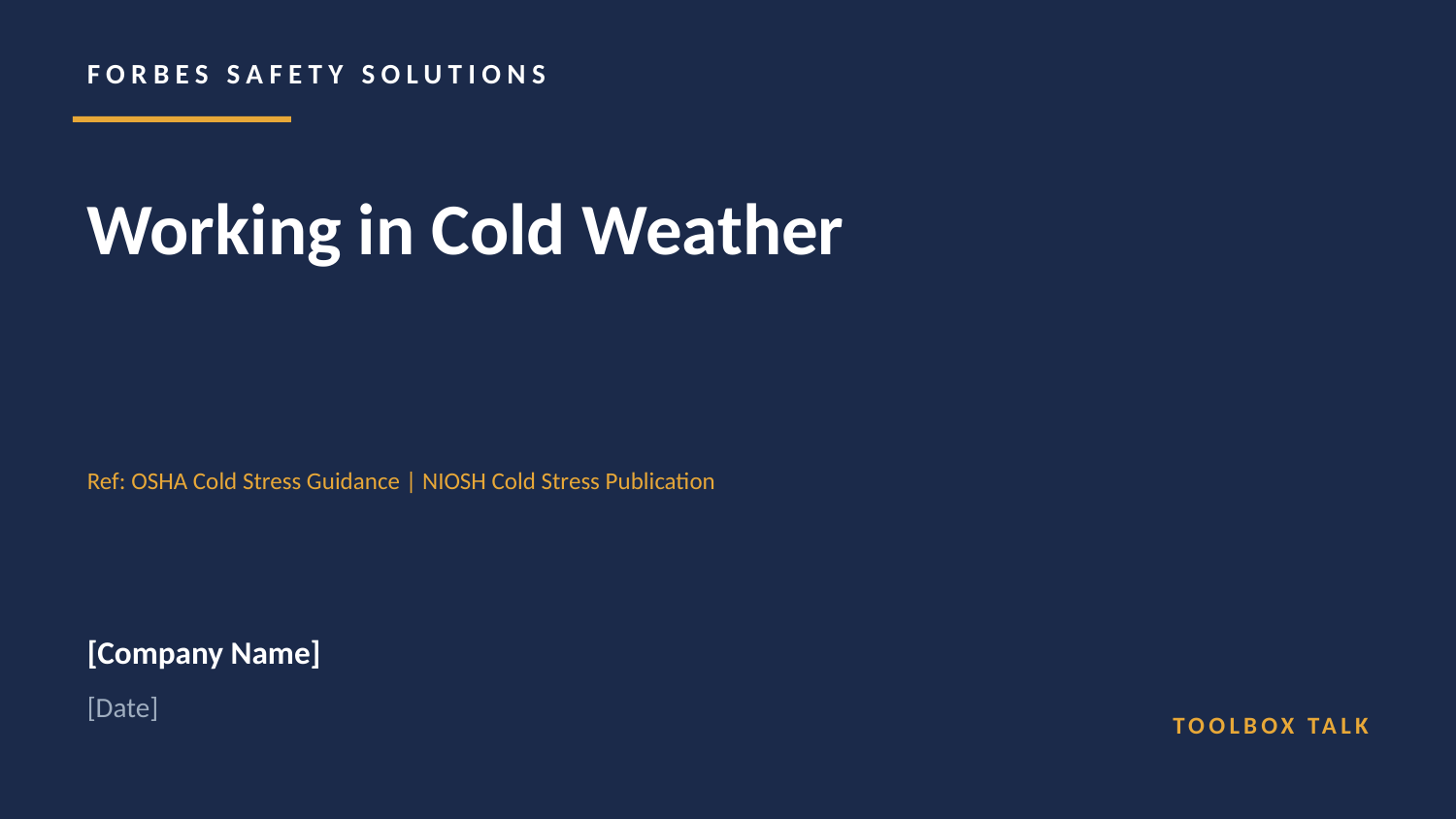

FORBES SAFETY SOLUTIONS

Working in Cold Weather
Ref: OSHA Cold Stress Guidance | NIOSH Cold Stress Publication
[Company Name]
[Date]
TOOLBOX TALK